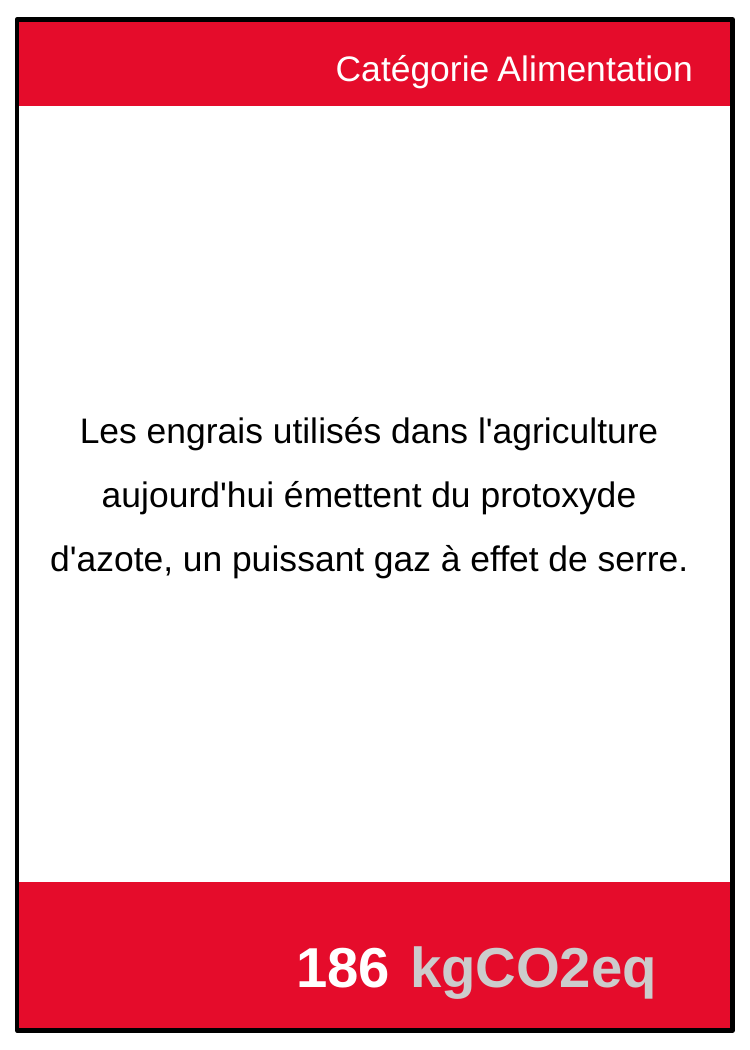

Catégorie Alimentation

Les engrais utilisés dans l'agriculture aujourd'hui émettent du protoxyde d'azote, un puissant gaz à effet de serre.

186
kgCO2eq